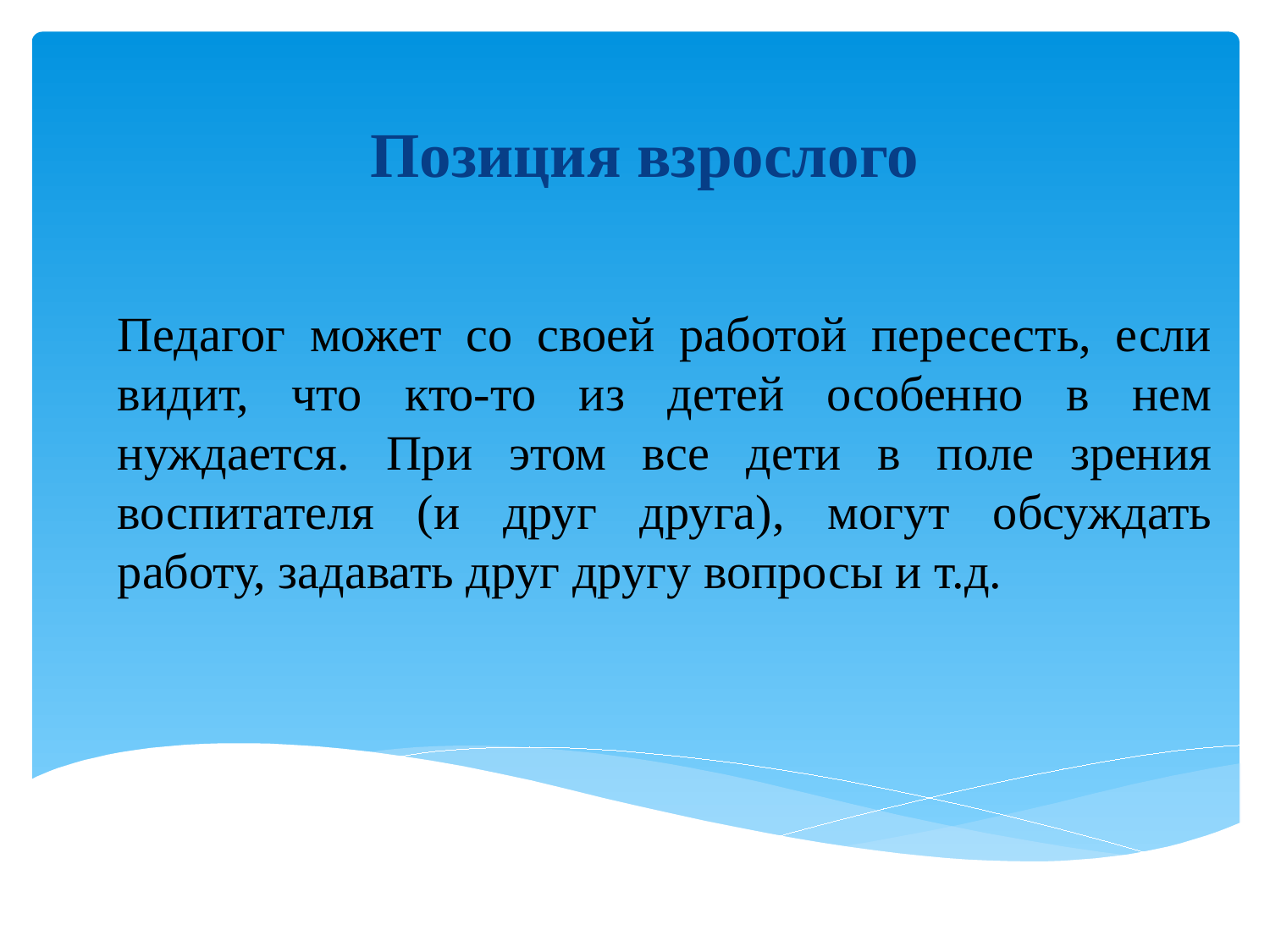

# Позиция взрослого
Педагог может со своей работой пересесть, если видит, что кто-то из детей особенно в нем нуждается. При этом все дети в поле зрения воспитателя (и друг друга), могут обсуждать работу, задавать друг другу вопросы и т.д.